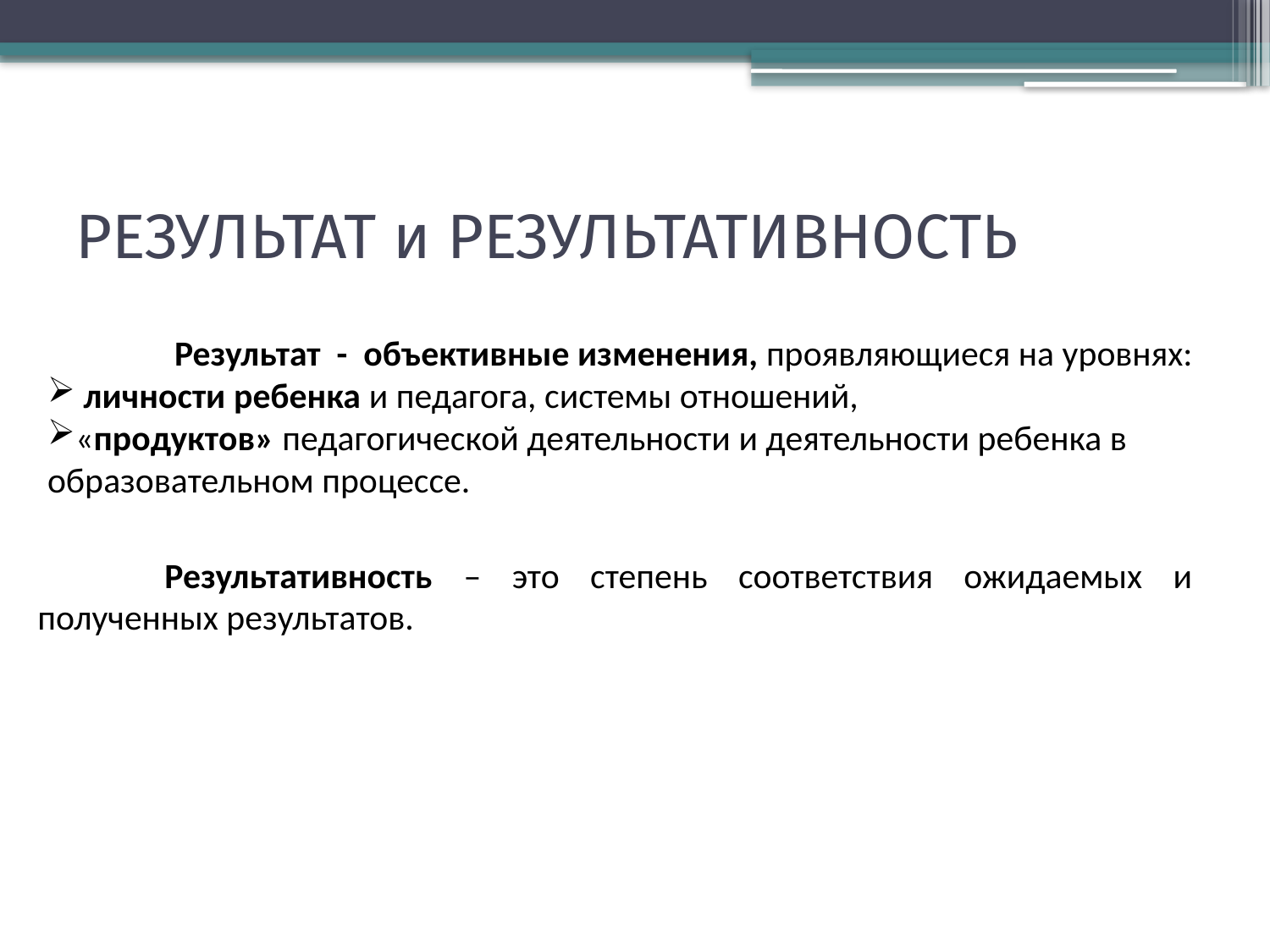

# РЕЗУЛЬТАТ и РЕЗУЛЬТАТИВНОСТЬ

 	Результат  -  объективные изменения, проявляющиеся на уровнях:
 личности ребенка и педагога, системы отношений,
«продуктов» педагогической деятельности и деятельности ребенка в образовательном процессе.

	Результативность – это степень соответствия ожидаемых и полученных результатов.